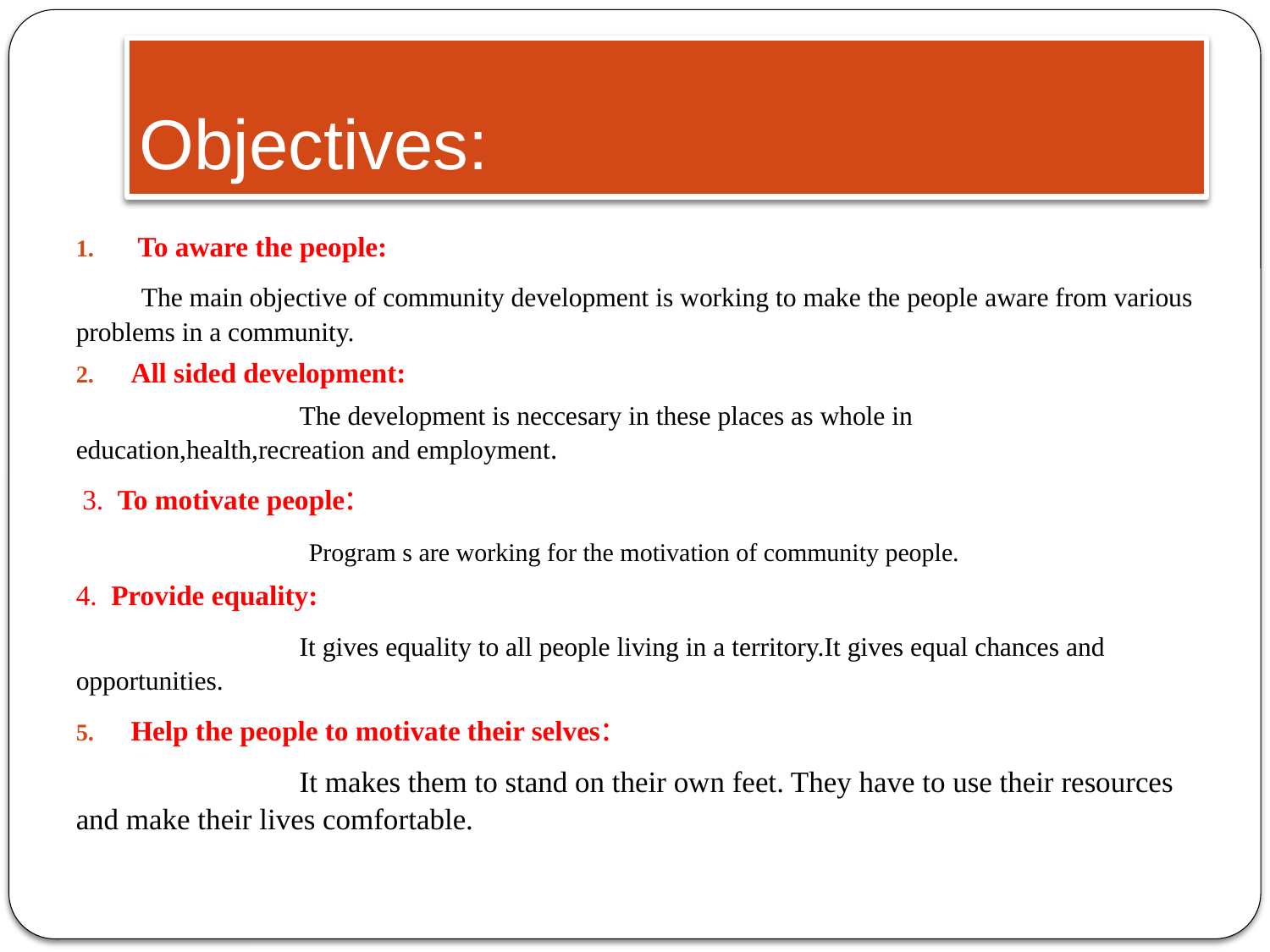

# Objectives:
To aware the people:
       The main objective of community development is working to make the people aware from various problems in a community.
All sided development:
                                The development is neccesary in these places as whole in education,health,recreation and employment.
 3.  To motivate people:
                         Program s are working for the motivation of community people.
4.  Provide equality:
                        It gives equality to all people living in a territory.It gives equal chances and opportunities.
Help the people to motivate their selves:
                        It makes them to stand on their own feet. They have to use their resources and make their lives comfortable.